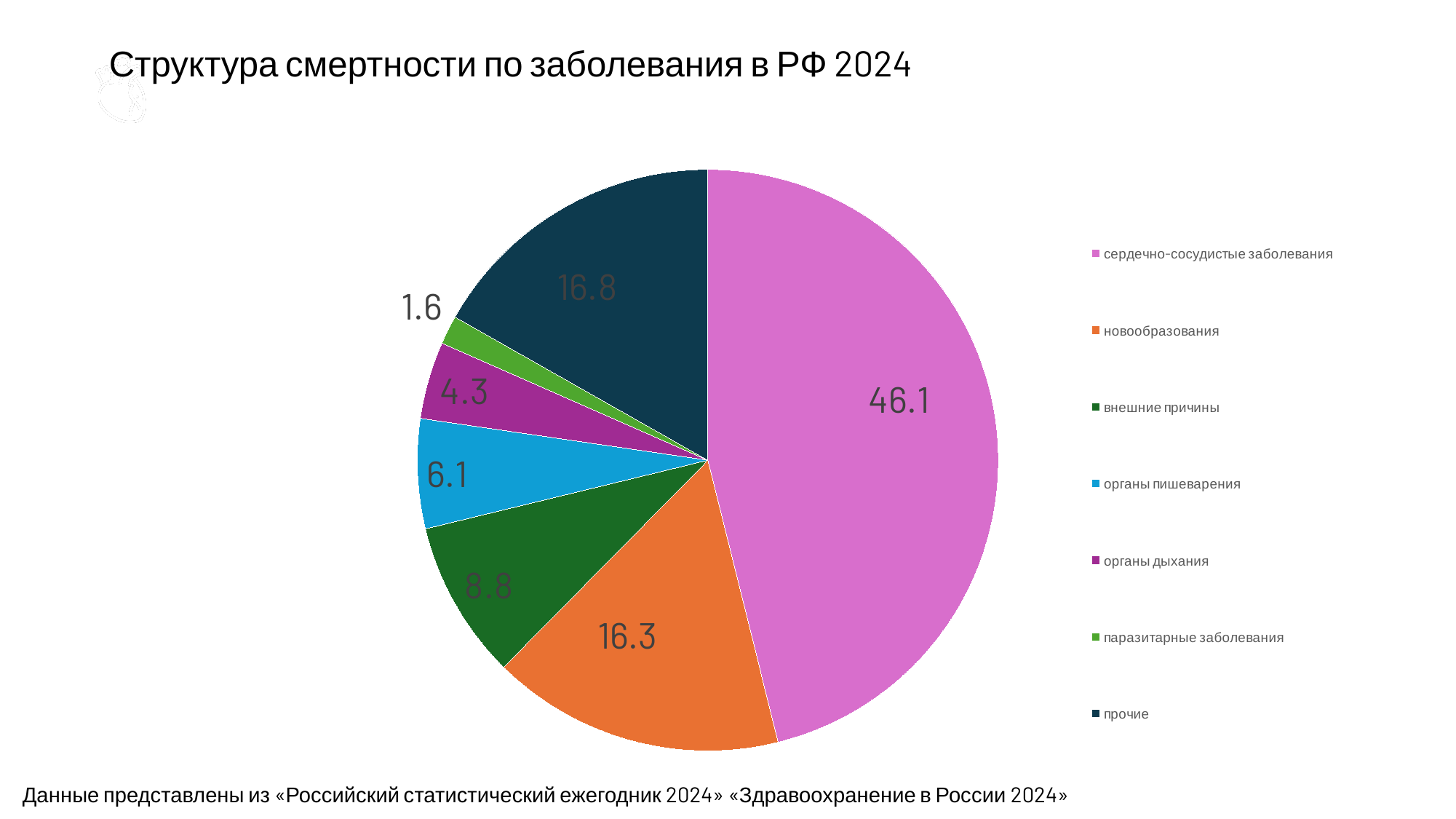

# Структура смертности по заболевания в РФ 2024

### Chart

| Category |  |
|---|---|
| сердечно-сосудистые заболевания  | 46.1 |
| новообразования | 16.3 |
| внешние причины | 8.8 |
| органы пишеварения | 6.1 |
| органы дыхания | 4.3 |
| паразитарные заболевания | 1.6 |
| прочие | 16.8 |
Данные представлены из «Российский статистический ежегодник 2024» «Здравоохранение в России 2024»